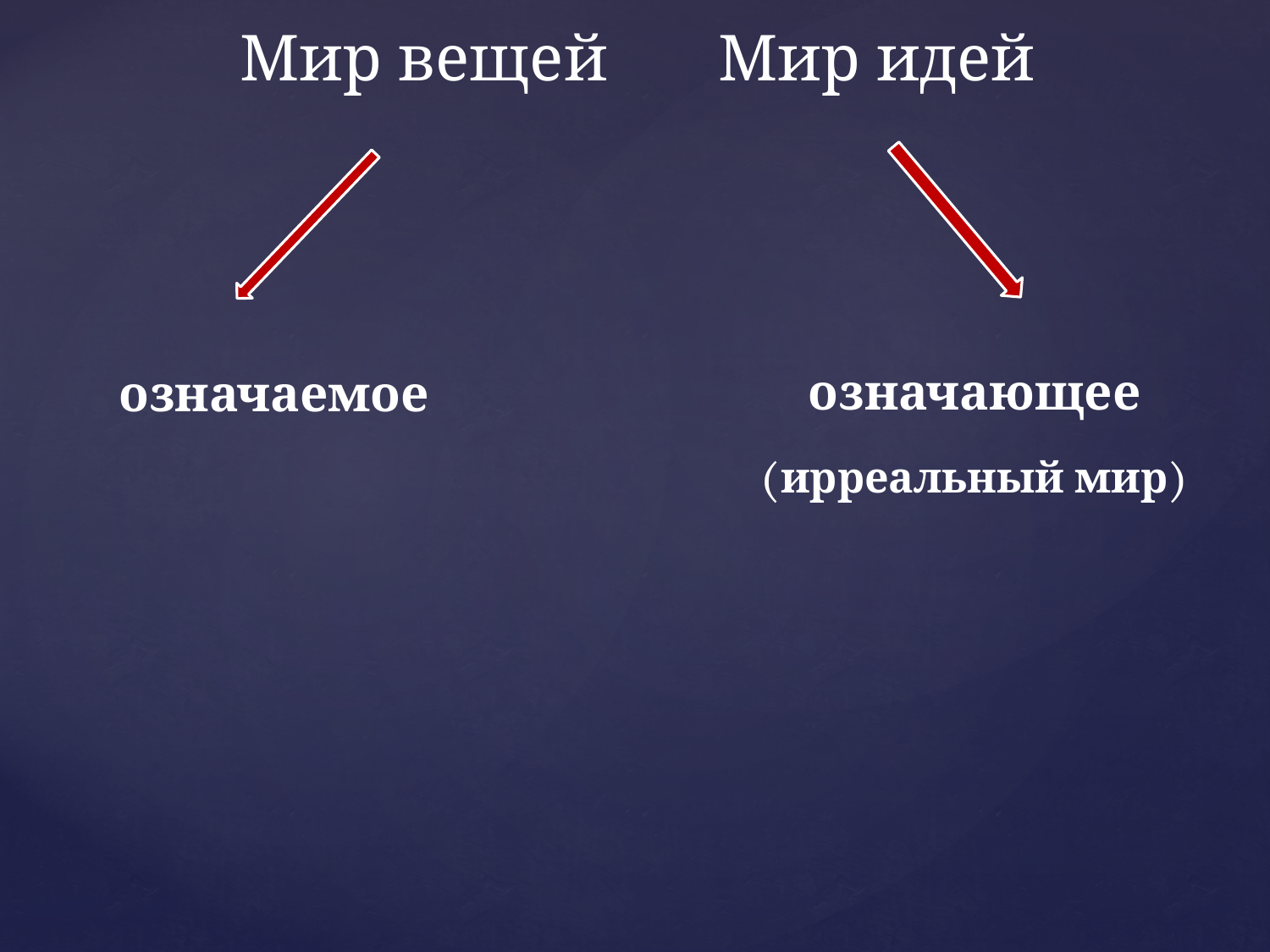

Мир вещей       Мир идей

означающее
означаемое
(ирреальный мир)
#